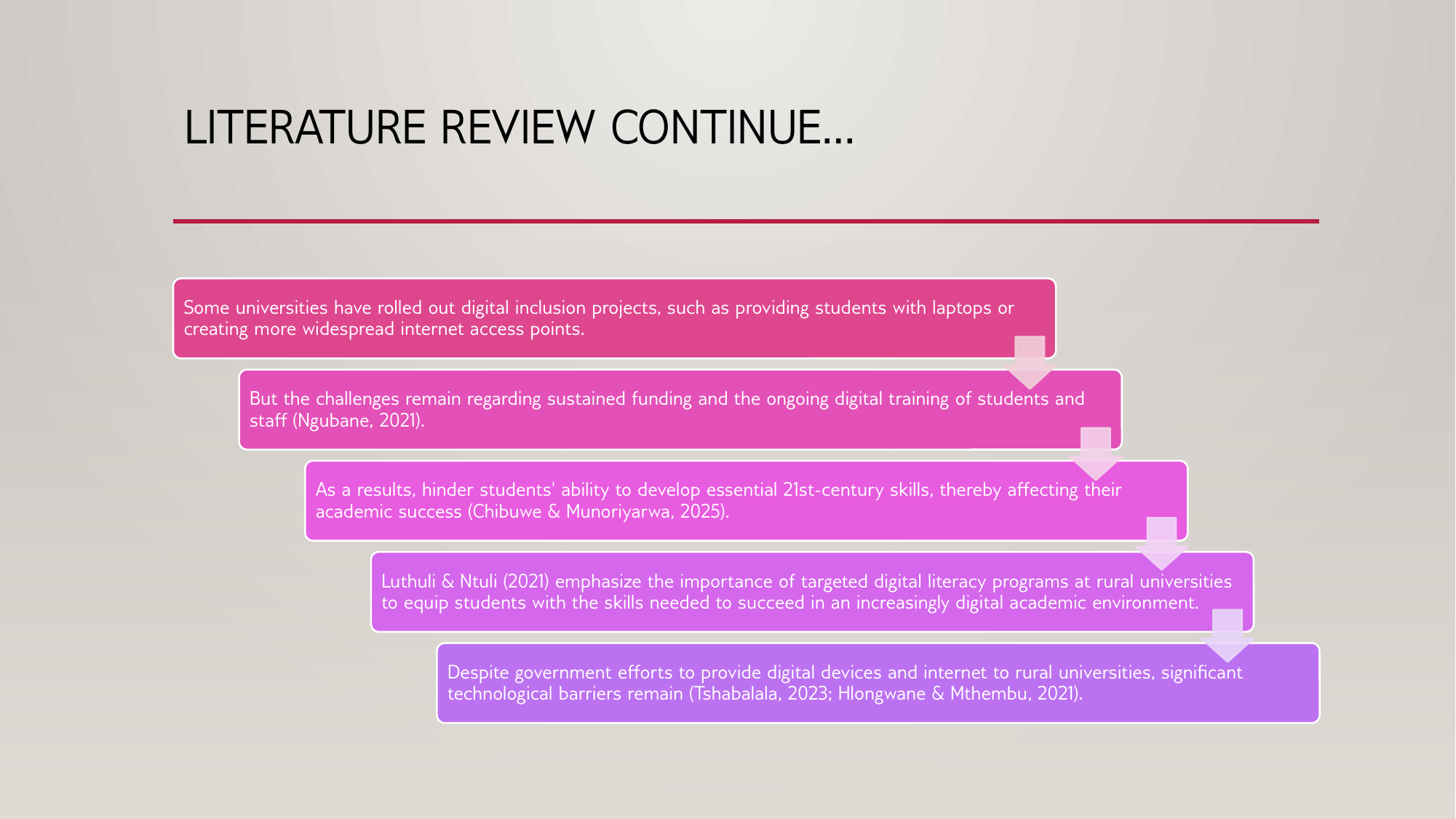

# Literature Review Continue…

Some universities have rolled out digital inclusion projects, such as providing students with laptops or creating more widespread internet access points.
But the challenges remain regarding sustained funding and the ongoing digital training of students and staff (Ngubane, 2021).
As a results, hinder students' ability to develop essential 21st-century skills, thereby affecting their academic success (Chibuwe & Munoriyarwa, 2025).
Luthuli & Ntuli (2021) emphasize the importance of targeted digital literacy programs at rural universities to equip students with the skills needed to succeed in an increasingly digital academic environment.
Despite government efforts to provide digital devices and internet to rural universities, significant technological barriers remain (Tshabalala, 2023; Hlongwane & Mthembu, 2021).